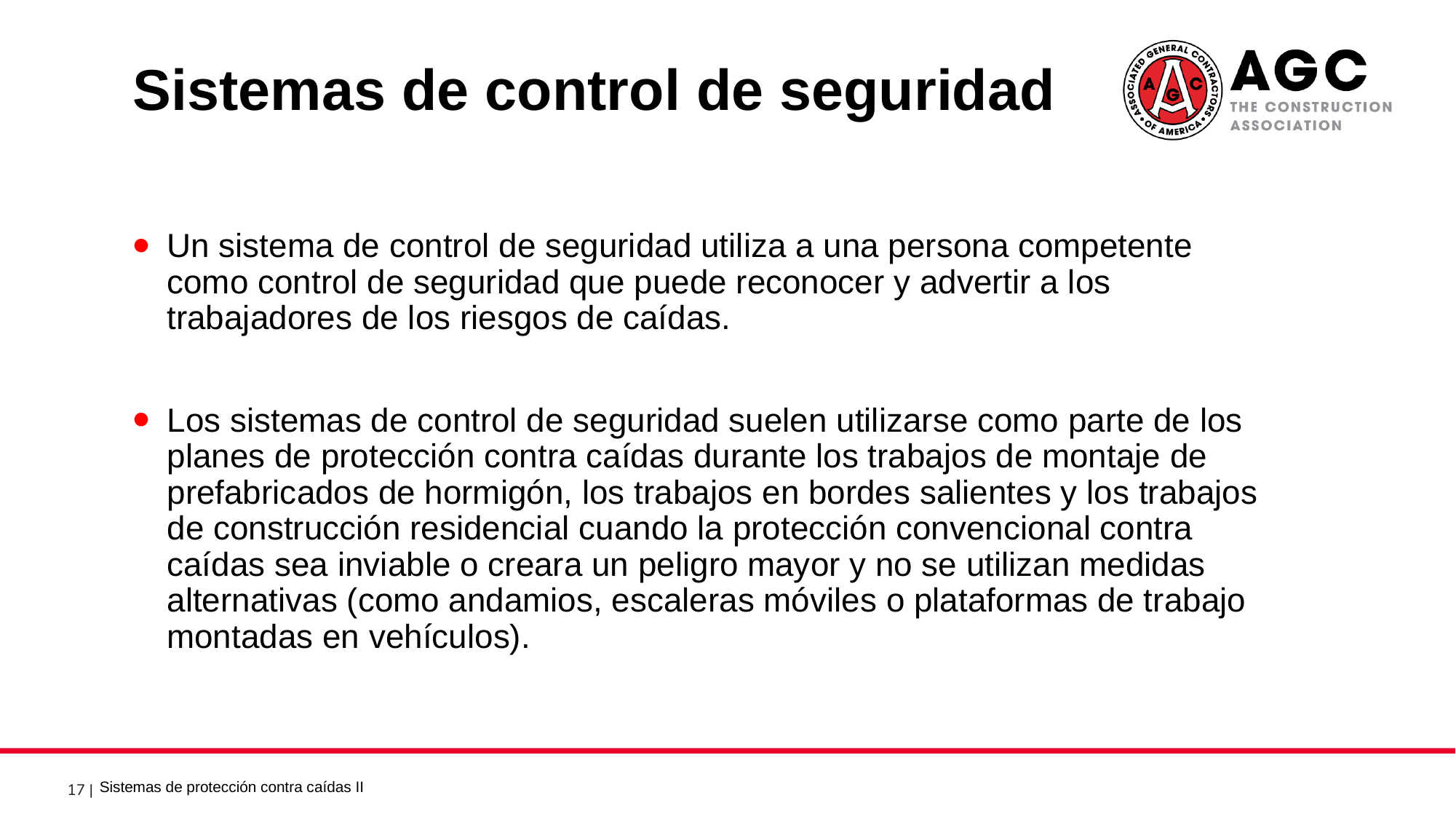

Sistemas de control de seguridad 1
Un sistema de control de seguridad utiliza a una persona competente como control de seguridad que puede reconocer y advertir a los trabajadores de los riesgos de caídas.

Los sistemas de control de seguridad suelen utilizarse como parte de los planes de protección contra caídas durante los trabajos de montaje de prefabricados de hormigón, los trabajos en bordes salientes y los trabajos de construcción residencial cuando la protección convencional contra caídas sea inviable o creara un peligro mayor y no se utilizan medidas alternativas (como andamios, escaleras móviles o plataformas de trabajo montadas en vehículos).
Sistemas de protección contra caídas II